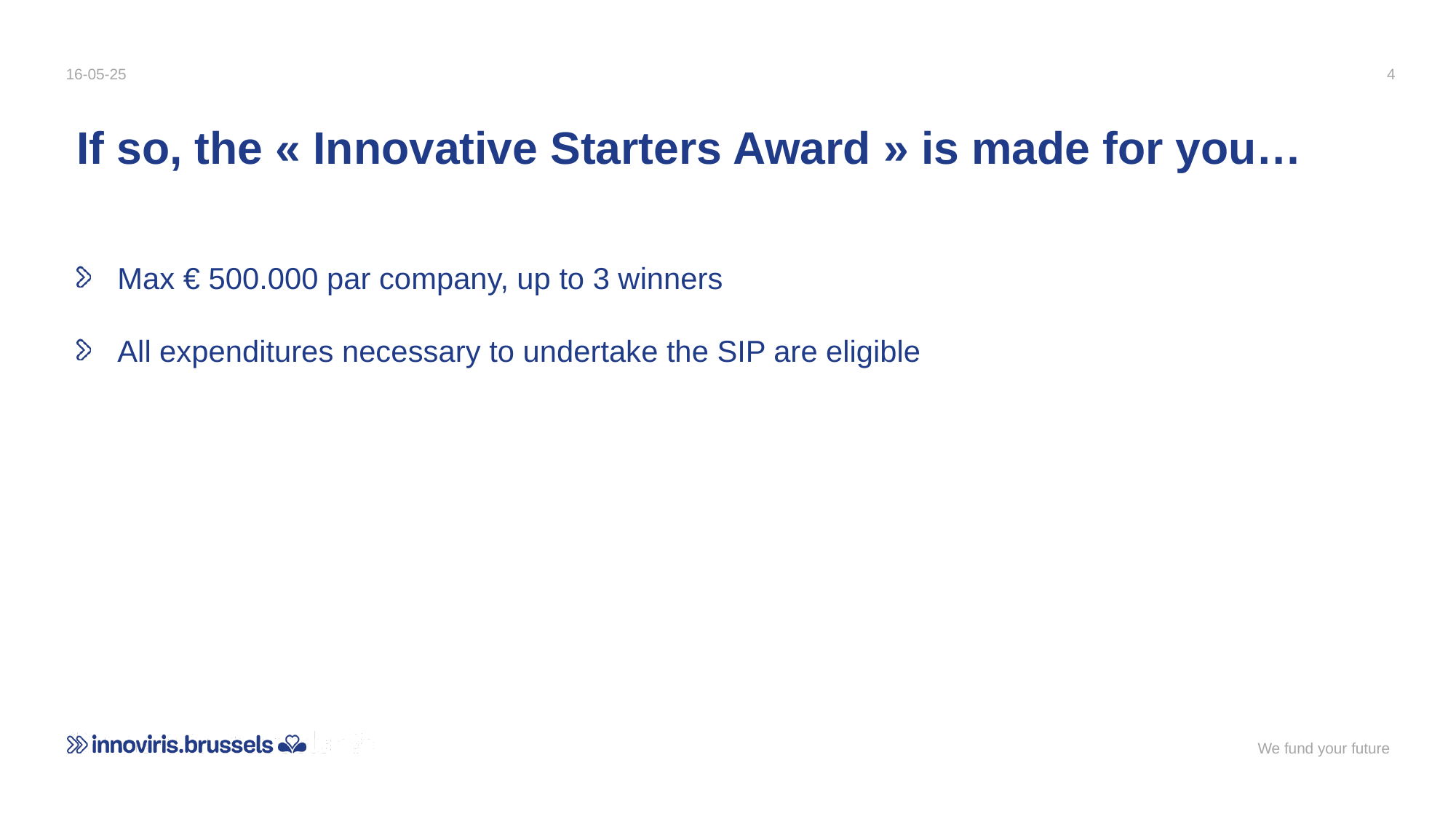

16-05-25
4
If so, the « Innovative Starters Award » is made for you…

Max € 500.000 par company, up to 3 winners

All expenditures necessary to undertake the SIP are eligible

We fund your future